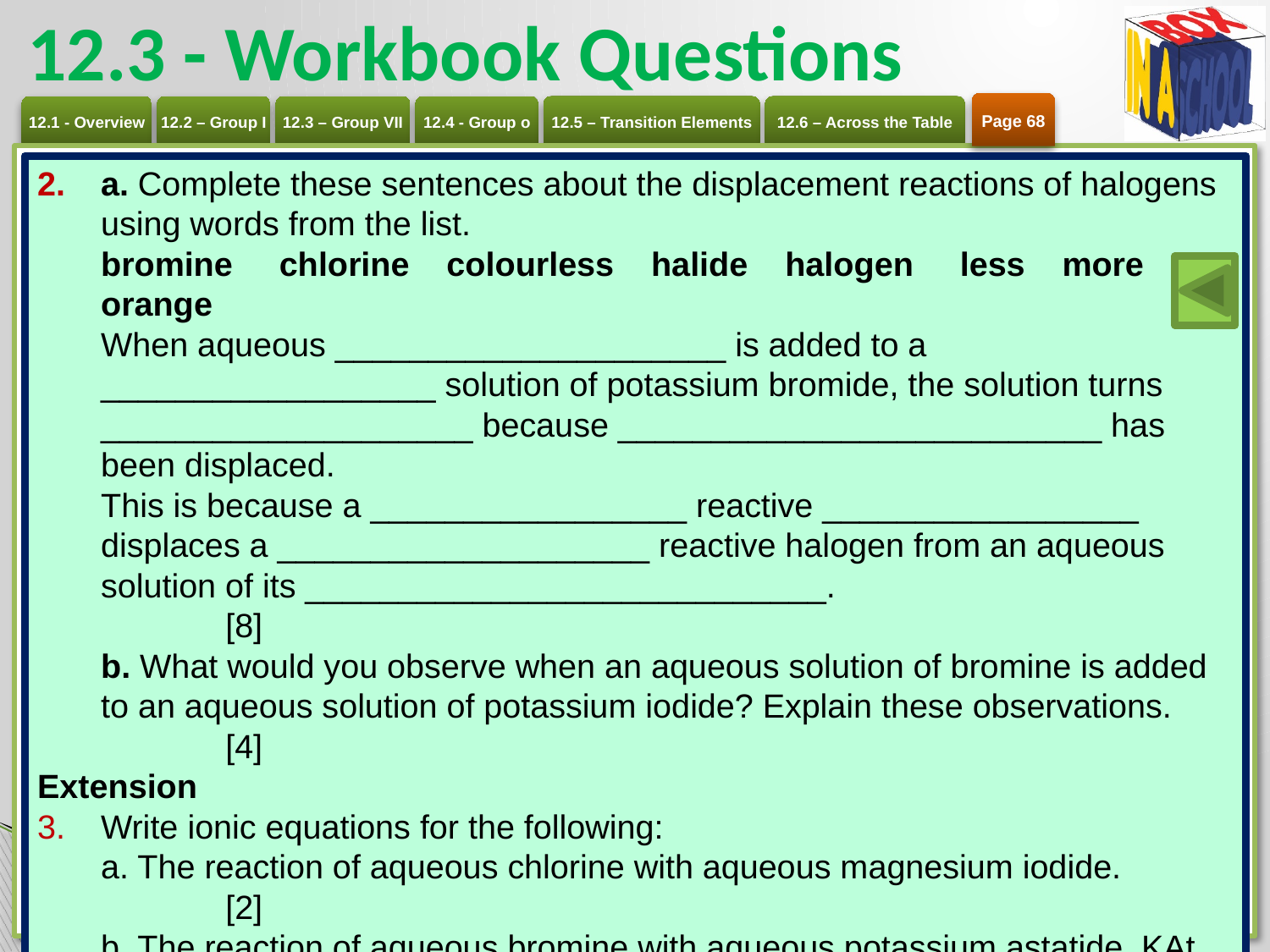

# 12.3 - Workbook Questions
Page 68
a. Complete these sentences about the displacement reactions of halogens using words from the list.
bromine     chlorine    colourless    halide    halogen     less    more    orange
When aqueous _____________________ is added to a __________________ solution of potassium bromide, the solution turns ____________________ because __________________________ has been displaced.
This is because a _________________ reactive _________________ displaces a ____________________ reactive halogen from an aqueous solution of its ____________________________. 	[8]
b. What would you observe when an aqueous solution of bromine is added to an aqueous solution of potassium iodide? Explain these observations.	[4]
Extension
Write ionic equations for the following:
a. The reaction of aqueous chlorine with aqueous magnesium iodide.	[2]
b. The reaction of aqueous bromine with aqueous potassium astatide, KAt.			[2]